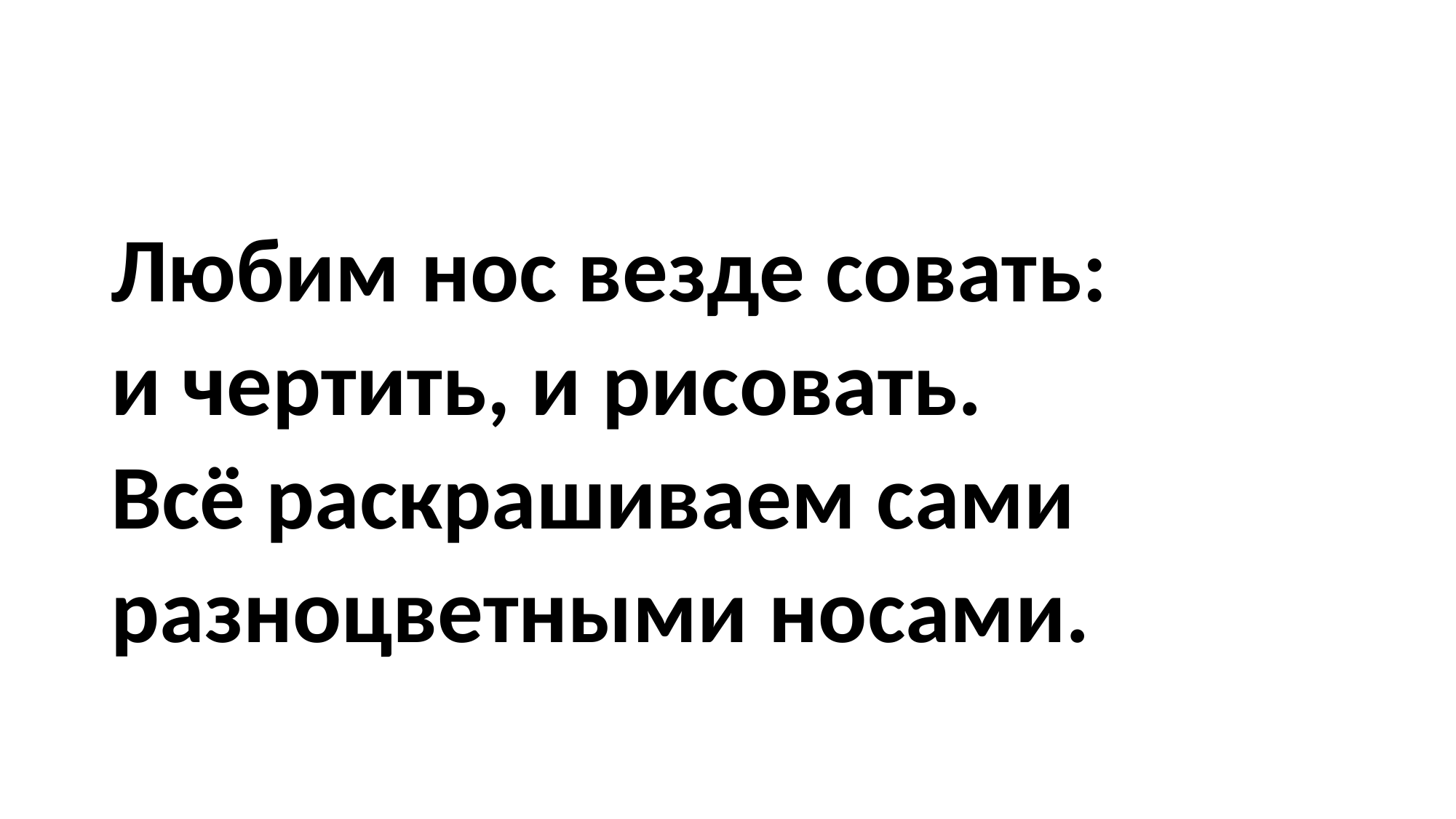

#
Любим нос везде совать:
и чертить, и рисовать.
Всё раскрашиваем сами
разноцветными носами.